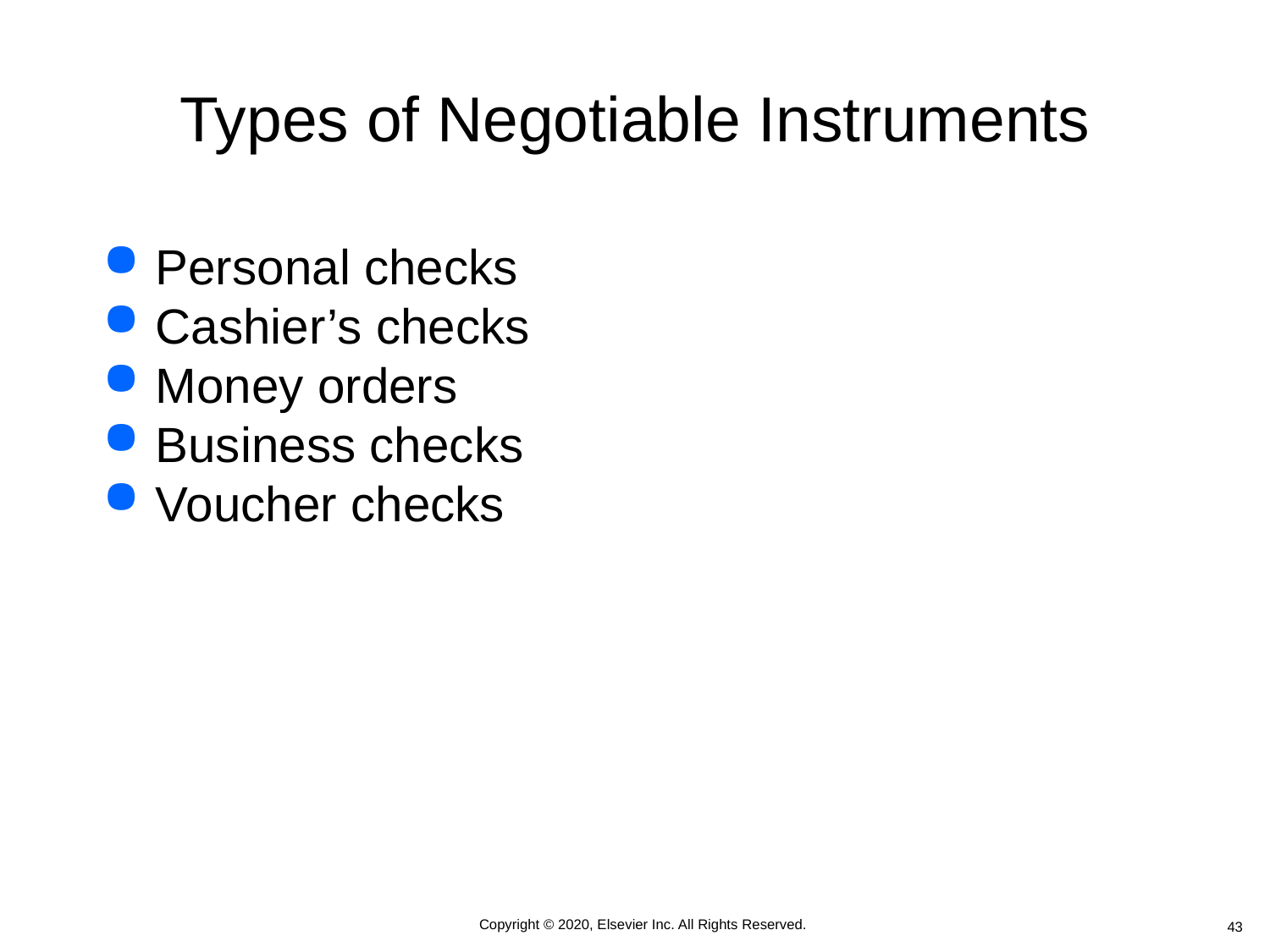

# Types of Negotiable Instruments
Personal checks
Cashier’s checks
Money orders
Business checks
Voucher checks